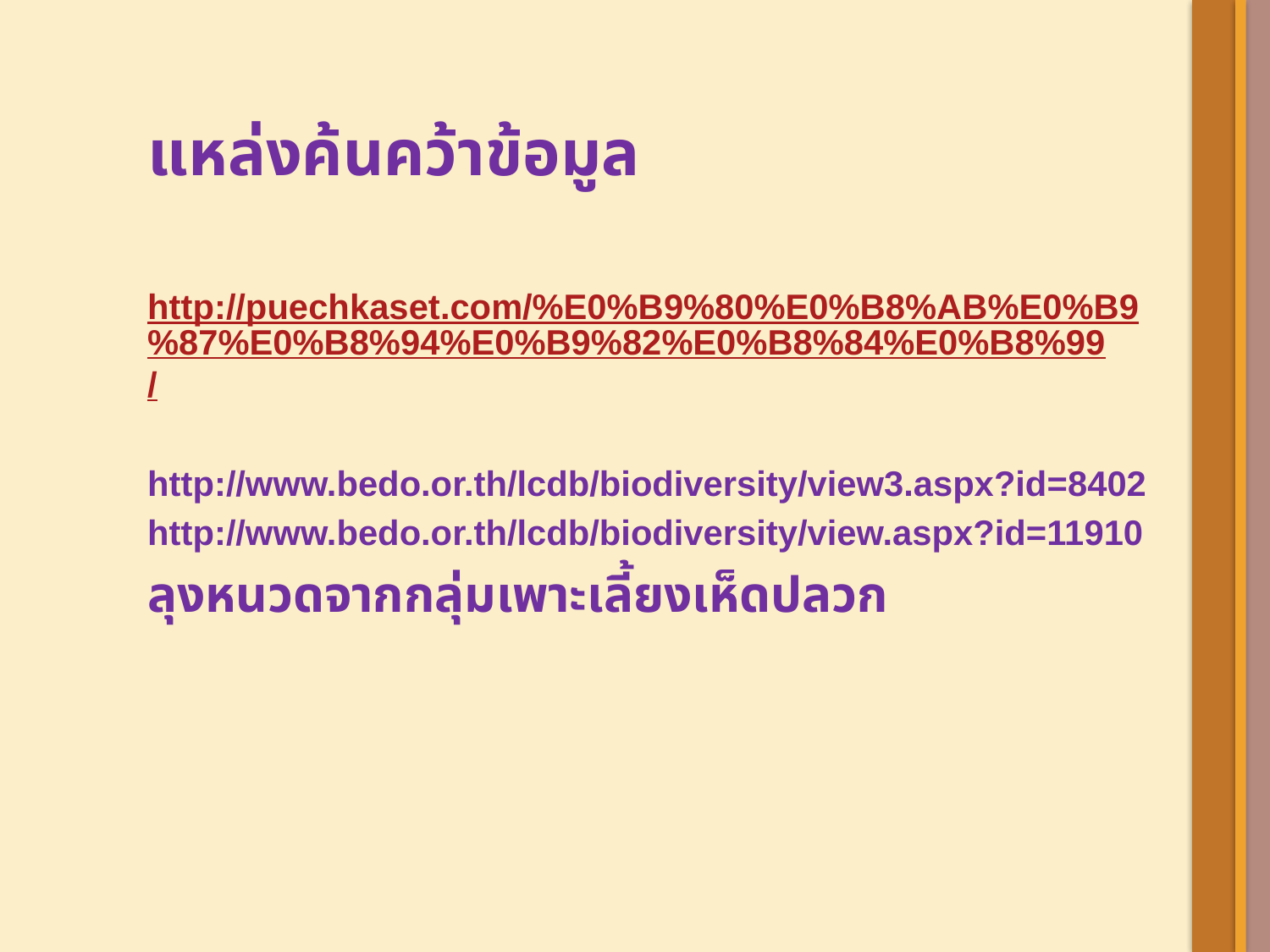

แหล่งค้นคว้าข้อมูล

http://puechkaset.com/%E0%B9%80%E0%B8%AB%E0%B9%87%E0%B8%94%E0%B9%82%E0%B8%84%E0%B8%99/

http://www.bedo.or.th/lcdb/biodiversity/view3.aspx?id=8402
http://www.bedo.or.th/lcdb/biodiversity/view.aspx?id=11910
ลุงหนวดจากกลุ่มเพาะเลี้ยงเห็ดปลวก